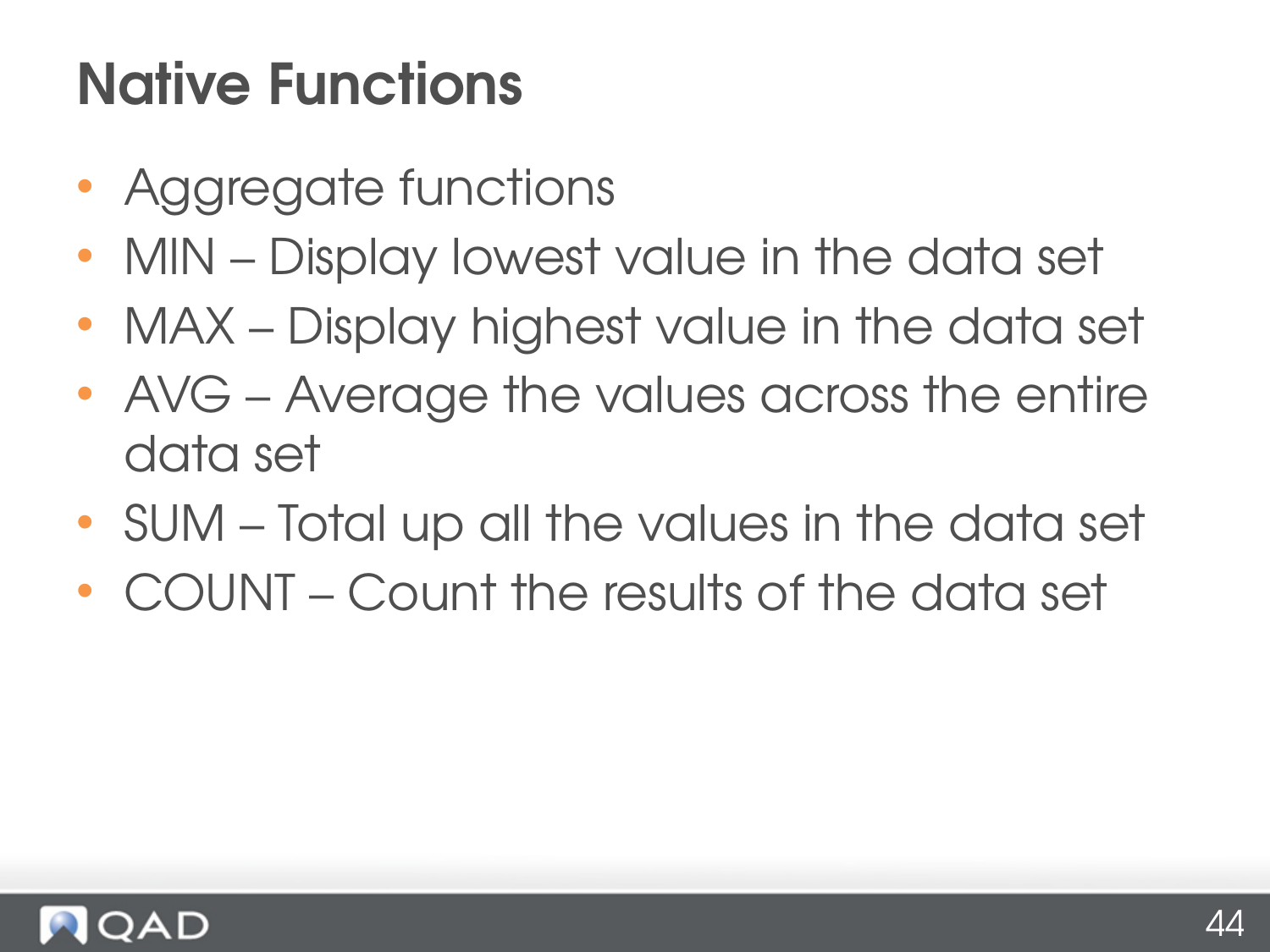

# Native Functions
Aggregate functions
MIN – Display lowest value in the data set
MAX – Display highest value in the data set
AVG – Average the values across the entire data set
SUM – Total up all the values in the data set
COUNT – Count the results of the data set
44